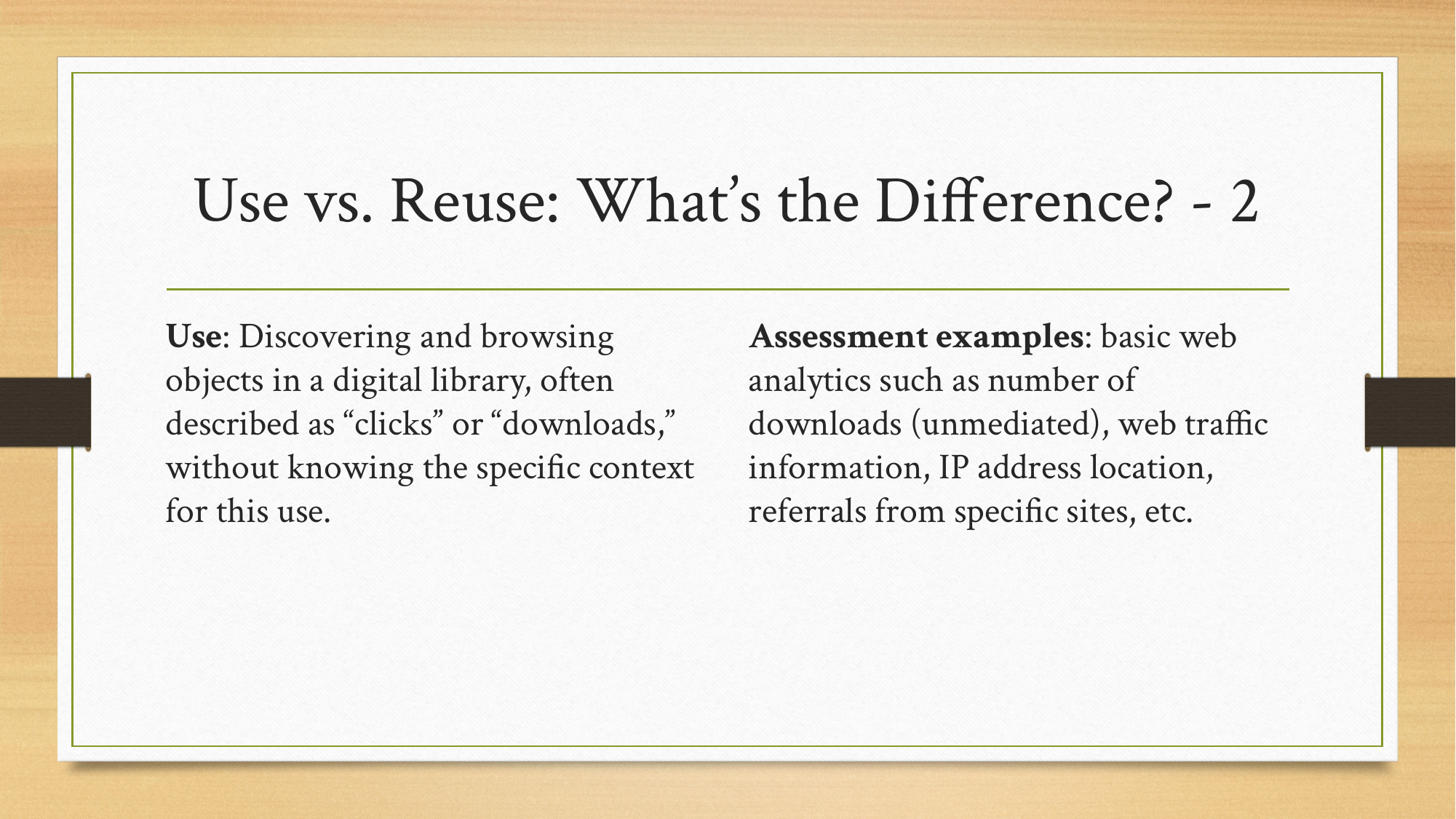

# Use vs. Reuse: What’s the Difference? - 2
Use: Discovering and browsing objects in a digital library, often described as “clicks” or “downloads,” without knowing the specific context for this use.

Assessment examples: basic web analytics such as number of downloads (unmediated), web traffic information, IP address location, referrals from specific sites, etc.